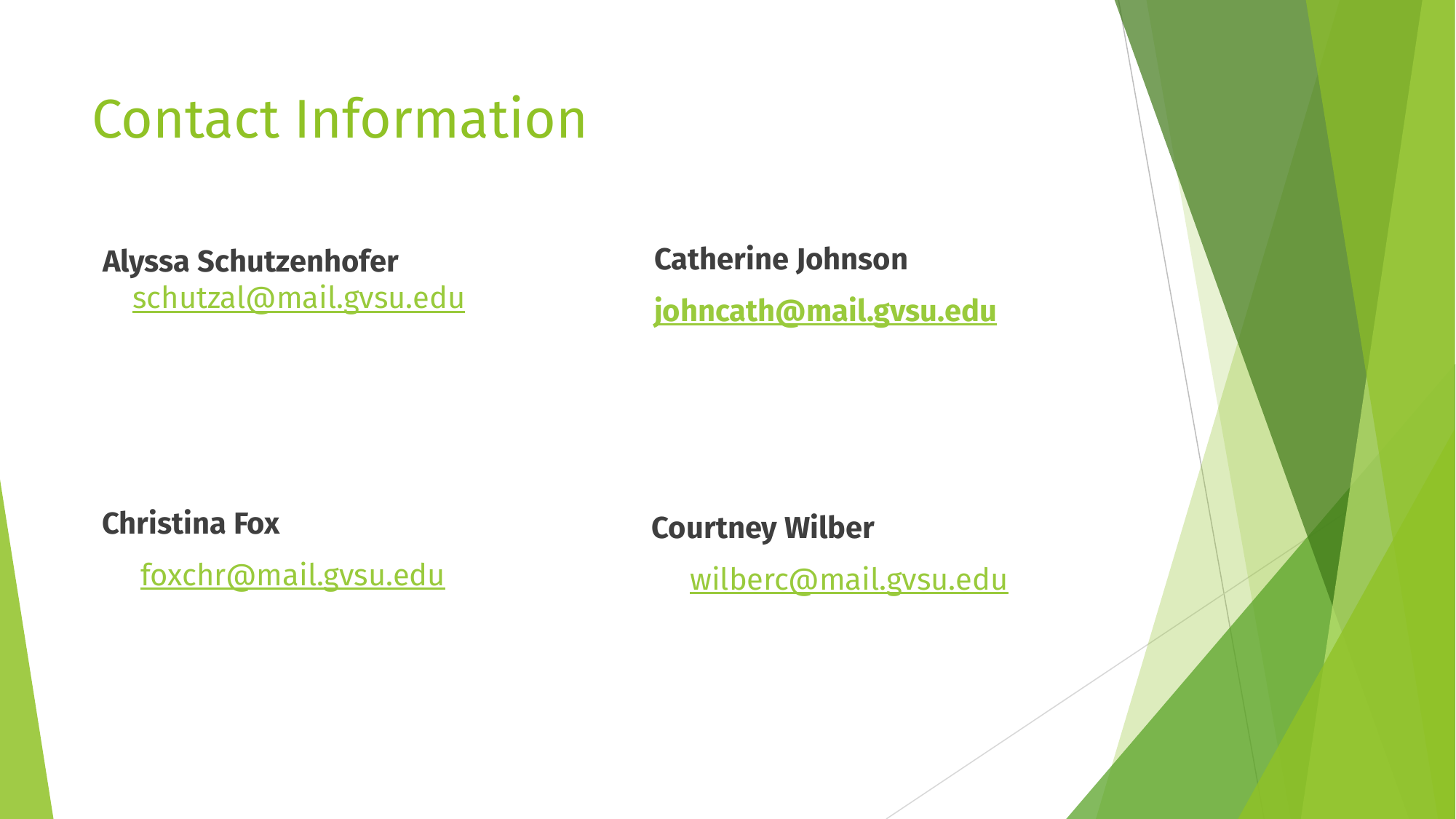

# Contact Information
Catherine Johnson
johncath@mail.gvsu.edu

Alyssa Schutzenhofer
	schutzal@mail.gvsu.edu

Christina Fox
	foxchr@mail.gvsu.edu
Courtney Wilber
	wilberc@mail.gvsu.edu